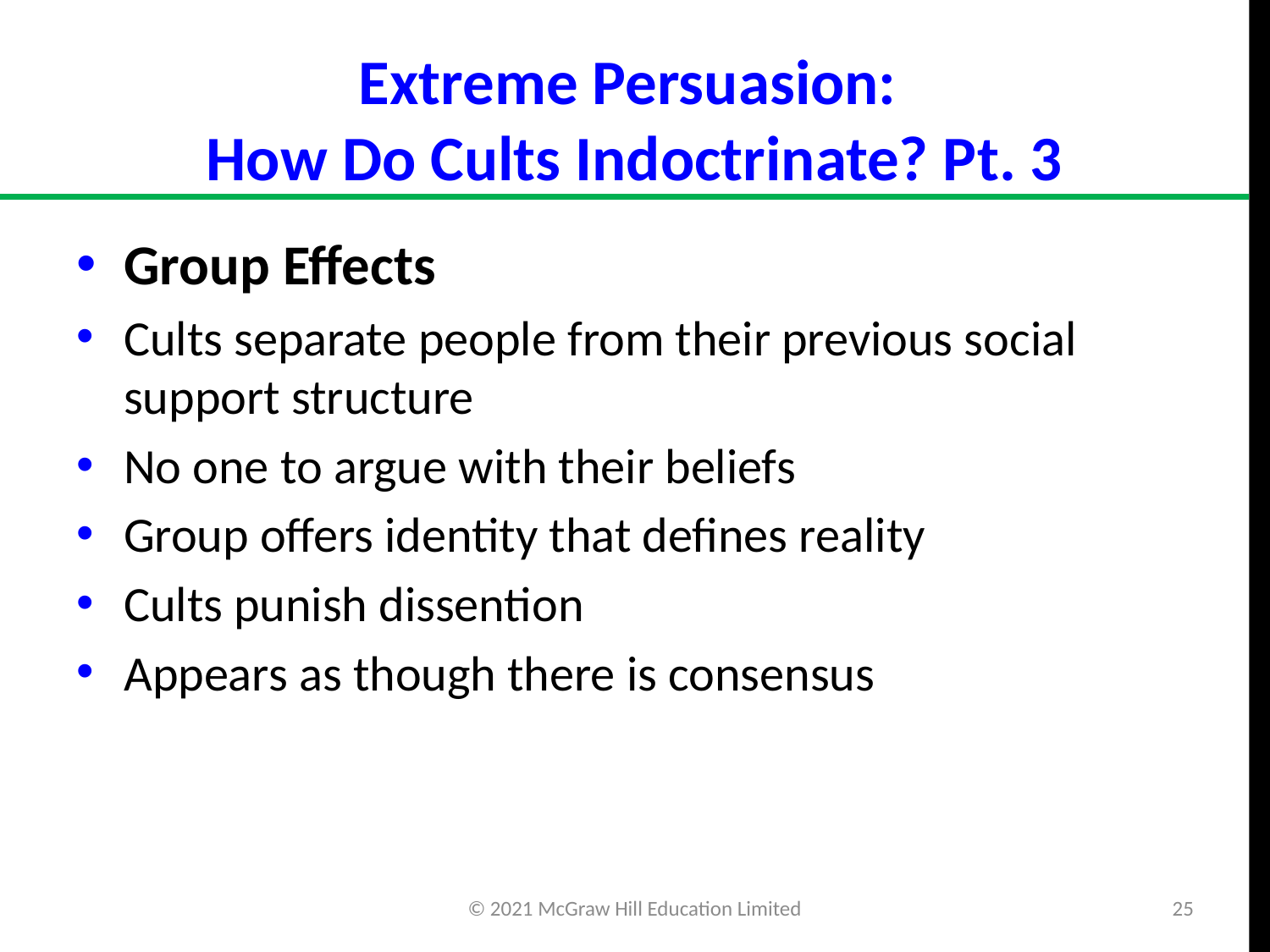

# Extreme Persuasion: How Do Cults Indoctrinate? Pt. 3
Group Effects
Cults separate people from their previous social support structure
No one to argue with their beliefs
Group offers identity that defines reality
Cults punish dissention
Appears as though there is consensus

© 2021 McGraw Hill Education Limited
25